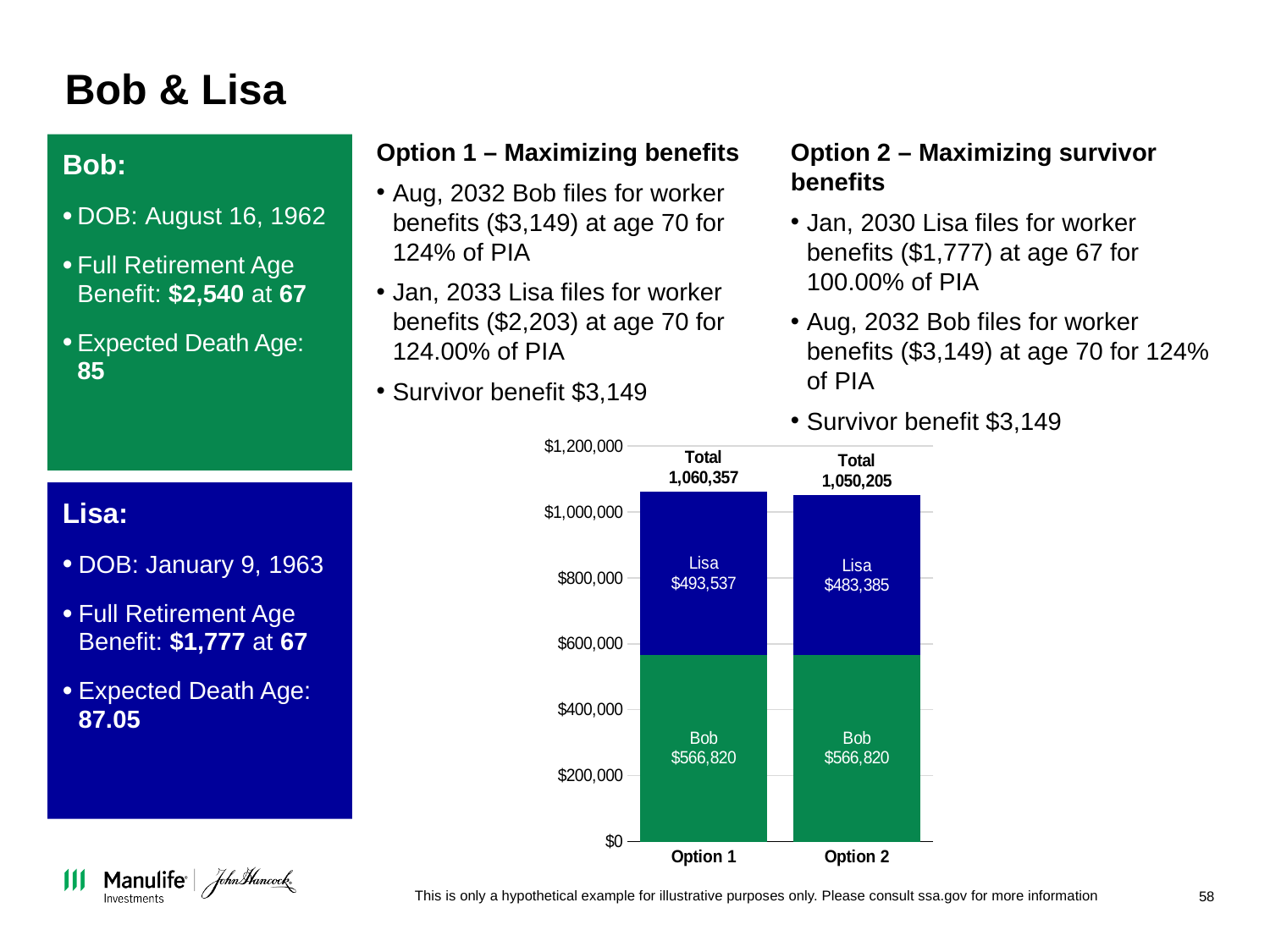

# Bob & Lisa
Bob:
DOB: August 16, 1962
Full Retirement Age Benefit: $2,540 at 67
Expected Death Age: 85
Option 2 – Maximizing survivor benefits
Jan, 2030 Lisa files for worker benefits ($1,777) at age 67 for 100.00% of PIA
Aug, 2032 Bob files for worker benefits ($3,149) at age 70 for 124% of PIA
Survivor benefit $3,149

Option 1 – Maximizing benefits
Aug, 2032 Bob files for worker benefits ($3,149) at age 70 for 124% of PIA
Jan, 2033 Lisa files for worker benefits ($2,203) at age 70 for 124.00% of PIA
Survivor benefit $3,149

### Chart

| Category | Bob | Lisa | Total |
|---|---|---|---|
| Option 1 | 566820.0 | 493537.0 | 1060357.0 |
| Option 2 | 566820.0 | 483385.0 | 1050205.0 |
Lisa:
DOB: January 9, 1963
Full Retirement Age Benefit: $1,777 at 67
Expected Death Age: 87.05
This is only a hypothetical example for illustrative purposes only. Please consult ssa.gov for more information
58